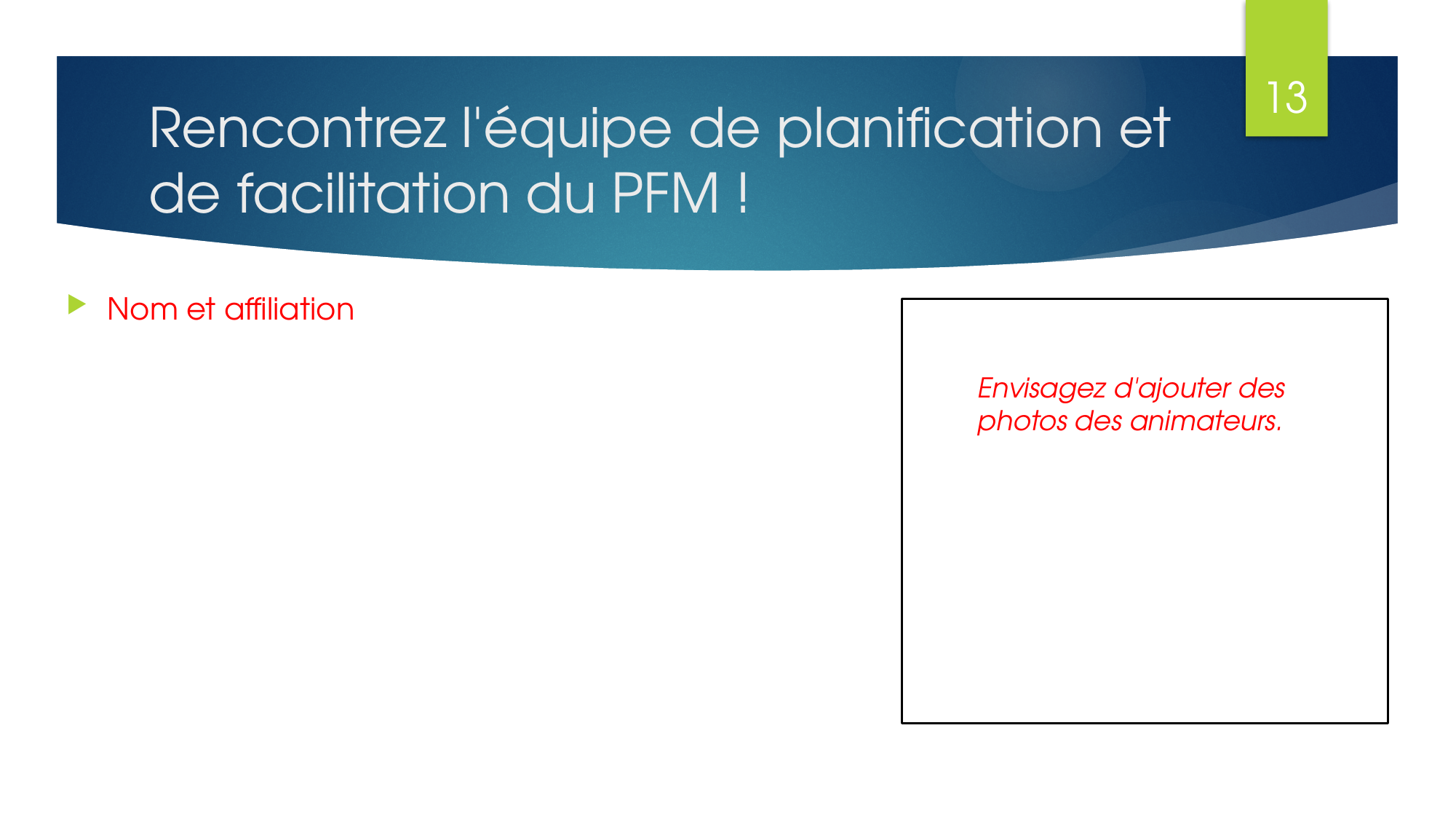

13
# Rencontrez l'équipe de planification et de facilitation du PFM !
Nom et affiliation

Envisagez d'ajouter des photos des animateurs.